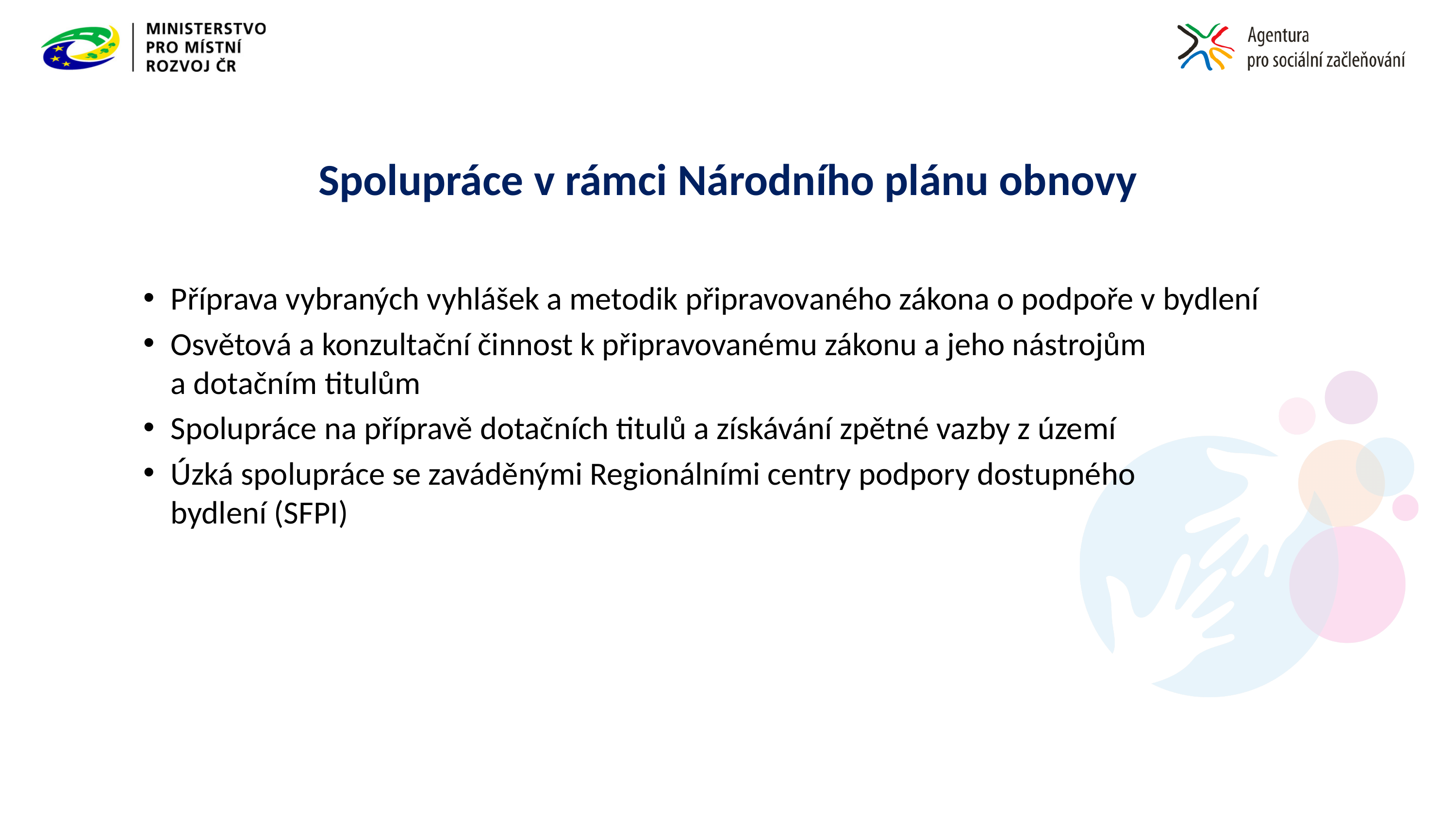

# Spolupráce v rámci Národního plánu obnovy
Příprava vybraných vyhlášek a metodik připravovaného zákona o podpoře v bydlení
Osvětová a konzultační činnost k připravovanému zákonu a jeho nástrojům a dotačním titulům
Spolupráce na přípravě dotačních titulů a získávání zpětné vazby z území
Úzká spolupráce se zaváděnými Regionálními centry podpory dostupného bydlení (SFPI)